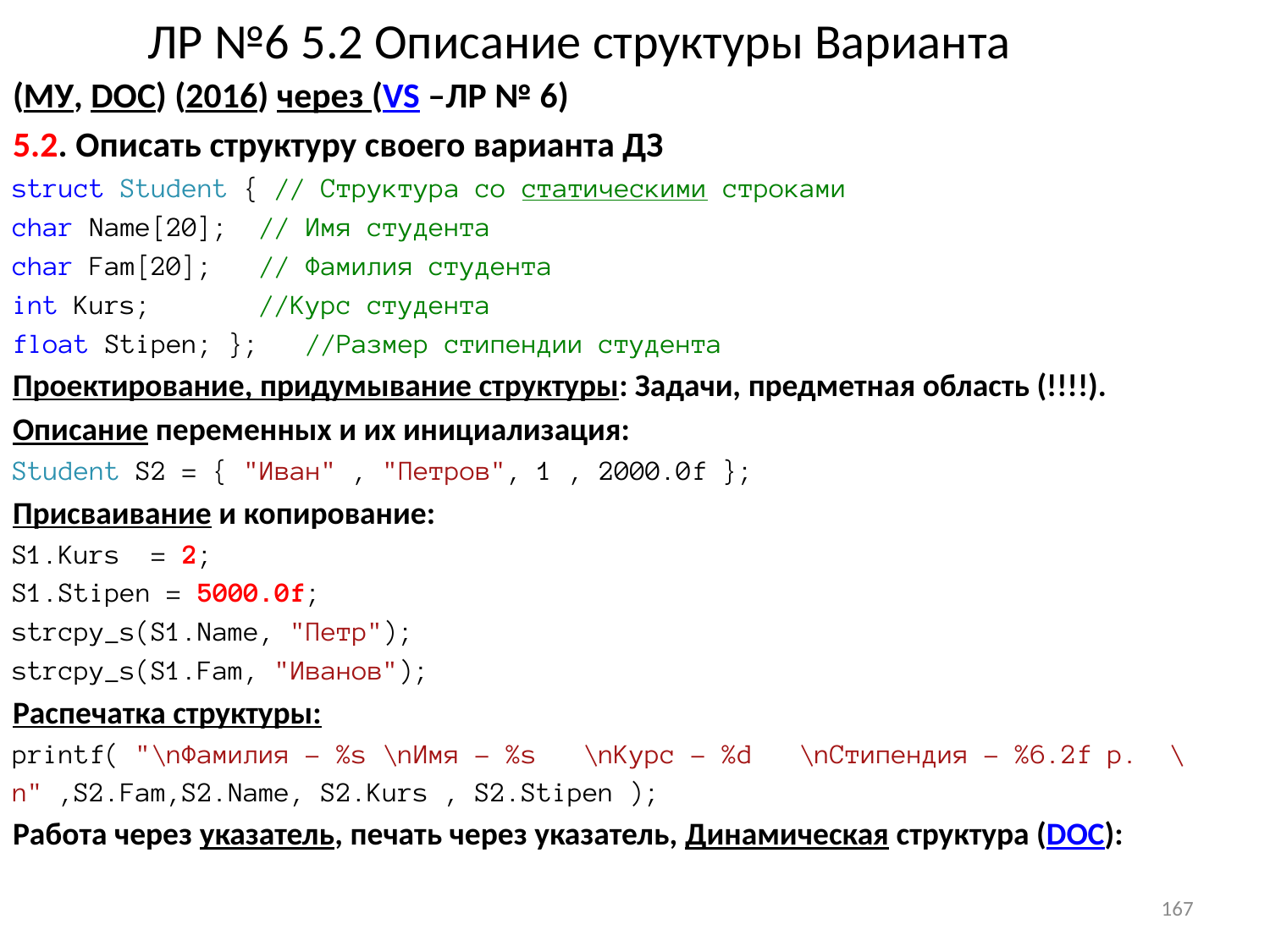

# ЛР №6 5.2 Описание структуры Варианта
(МУ, DOC) (2016) через (VS –ЛР № 6)
5.2. Описать структуру своего варианта ДЗ
struct Student { // Структура со статическими строками
char Name[20];  // Имя студента
char Fam[20];   // Фамилия студента
int Kurs;       //Курс студента
float Stipen; };   //Размер стипендии студента
Проектирование, придумывание структуры: Задачи, предметная область (!!!!).
Описание переменных и их инициализация:
Student S2 = { "Иван" , "Петров", 1 , 2000.0f };
Присваивание и копирование:
S1.Kurs  = 2;
S1.Stipen = 5000.0f;
strcpy_s(S1.Name, "Петр");
strcpy_s(S1.Fam, "Иванов");
Распечатка структуры:
printf( "\nФамилия - %s \nИмя - %s   \nКурс - %d   \nСтипендия - %6.2f р.  \n" ,S2.Fam,S2.Name, S2.Kurs , S2.Stipen );
Работа через указатель, печать через указатель, Динамическая структура (DOC):

167